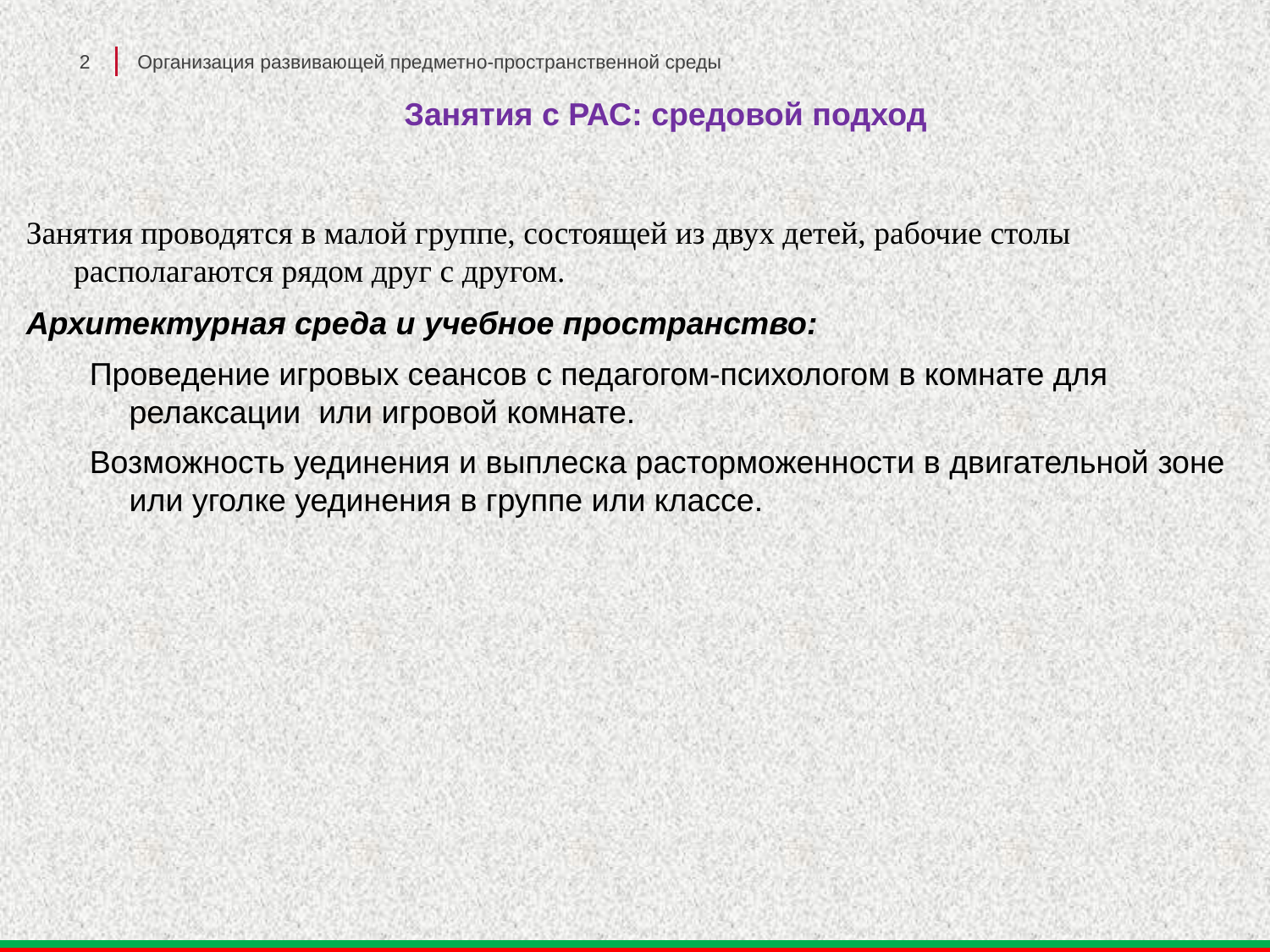

2
Организация развивающей предметно-пространственной среды
# Занятия с РАС: средовой подход
Занятия проводятся в малой группе, состоящей из двух детей, рабочие столы располагаются рядом друг с другом.
Архитектурная среда и учебное пространство:
Проведение игровых сеансов с педагогом-психологом в комнате для релаксации  или игровой комнате.
Возможность уединения и выплеска расторможенности в двигательной зоне или уголке уединения в группе или классе.